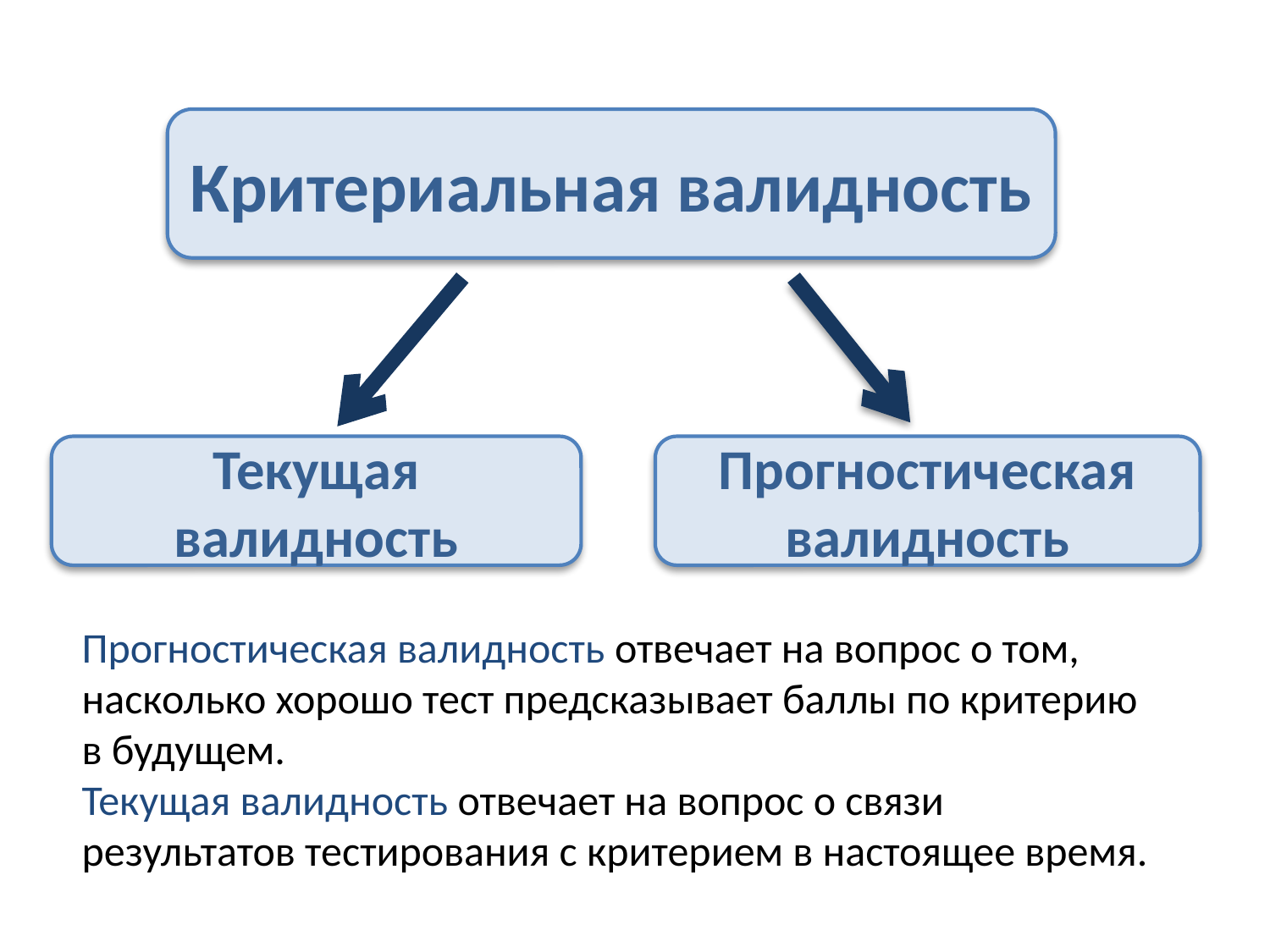

Критериальная валидность
Текущая валидность
Прогностическая валидность
Прогностическая валидность отвечает на вопрос о том, насколько хорошо тест предсказывает баллы по критерию в будущем.
Текущая валидность отвечает на вопрос о связи результатов тестирования с критерием в настоящее время.